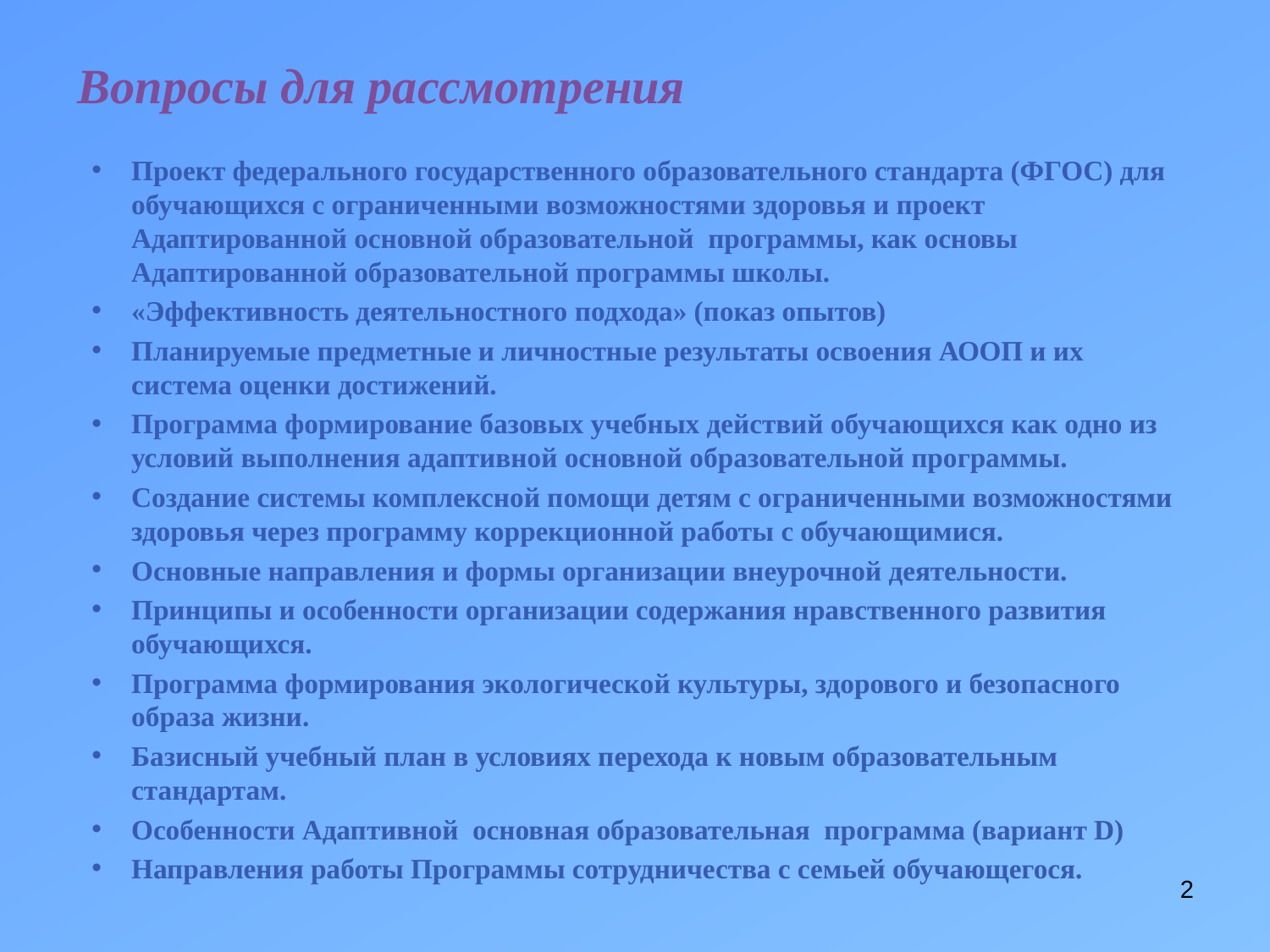

# Вопросы для рассмотрения
Проект федерального государственного образовательного стандарта (ФГОС) для обучающихся с ограниченными возможностями здоровья и проект Адаптированной основной образовательной  программы, как основы Адаптированной образовательной программы школы.
«Эффективность деятельностного подхода» (показ опытов)
Планируемые предметные и личностные результаты освоения АООП и их система оценки достижений.
Программа формирование базовых учебных действий обучающихся как одно из условий выполнения адаптивной основной образовательной программы.
Создание системы комплексной помощи детям с ограниченными возможностями здоровья через программу коррекционной работы с обучающимися.
Основные направления и формы организации внеурочной деятельности.
Принципы и особенности организации содержания нравственного развития обучающихся.
Программа формирования экологической культуры, здорового и безопасного образа жизни.
Базисный учебный план в условиях перехода к новым образовательным стандартам.
Особенности Адаптивной  основная образовательная  программа (вариант D)
Направления работы Программы сотрудничества с семьей обучающегося.

2